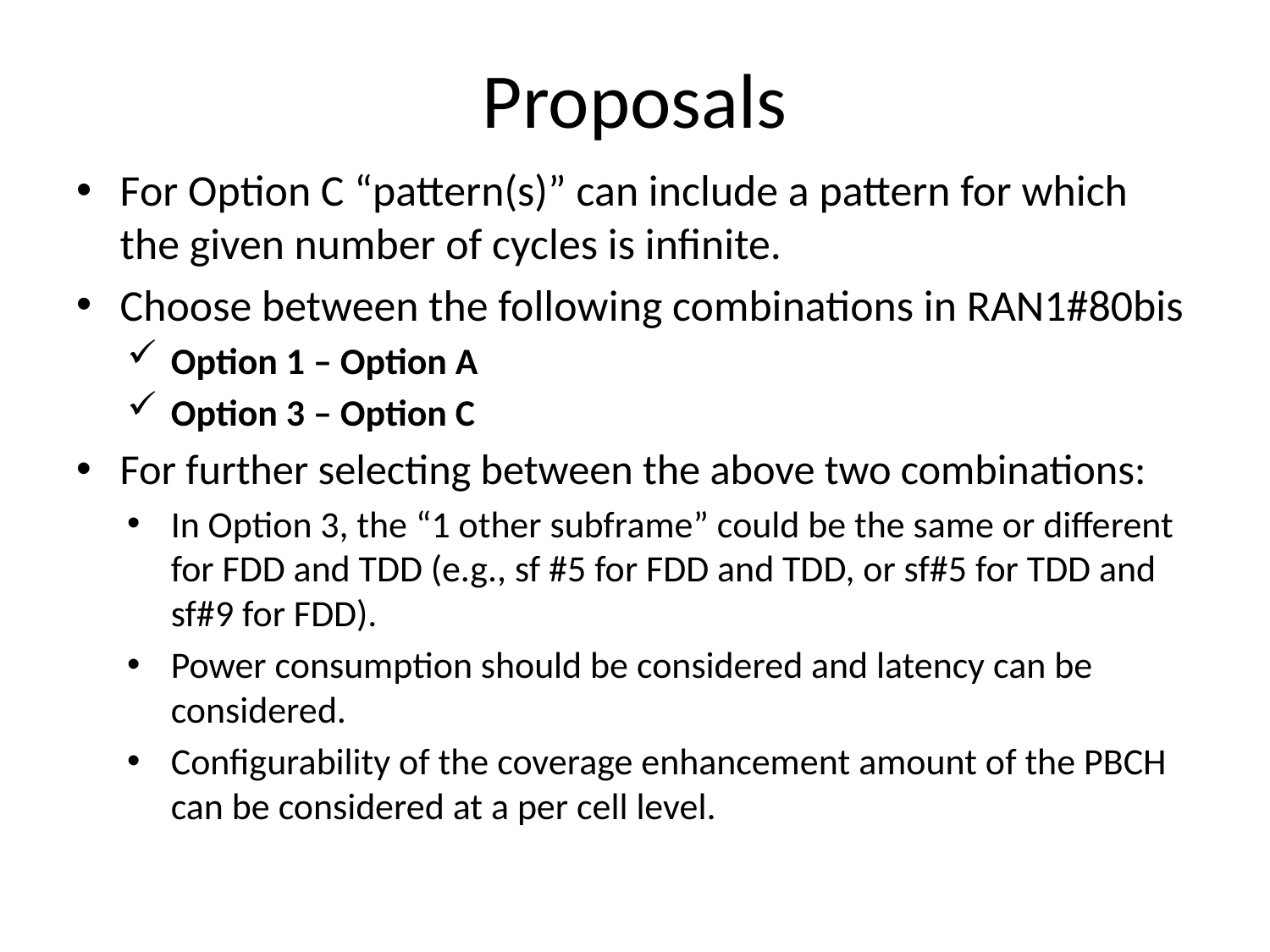

# Proposals
For Option C “pattern(s)” can include a pattern for which the given number of cycles is infinite.
Choose between the following combinations in RAN1#80bis
Option 1 – Option A
Option 3 – Option C
For further selecting between the above two combinations:
In Option 3, the “1 other subframe” could be the same or different for FDD and TDD (e.g., sf #5 for FDD and TDD, or sf#5 for TDD and sf#9 for FDD).
Power consumption should be considered and latency can be considered.
Configurability of the coverage enhancement amount of the PBCH can be considered at a per cell level.